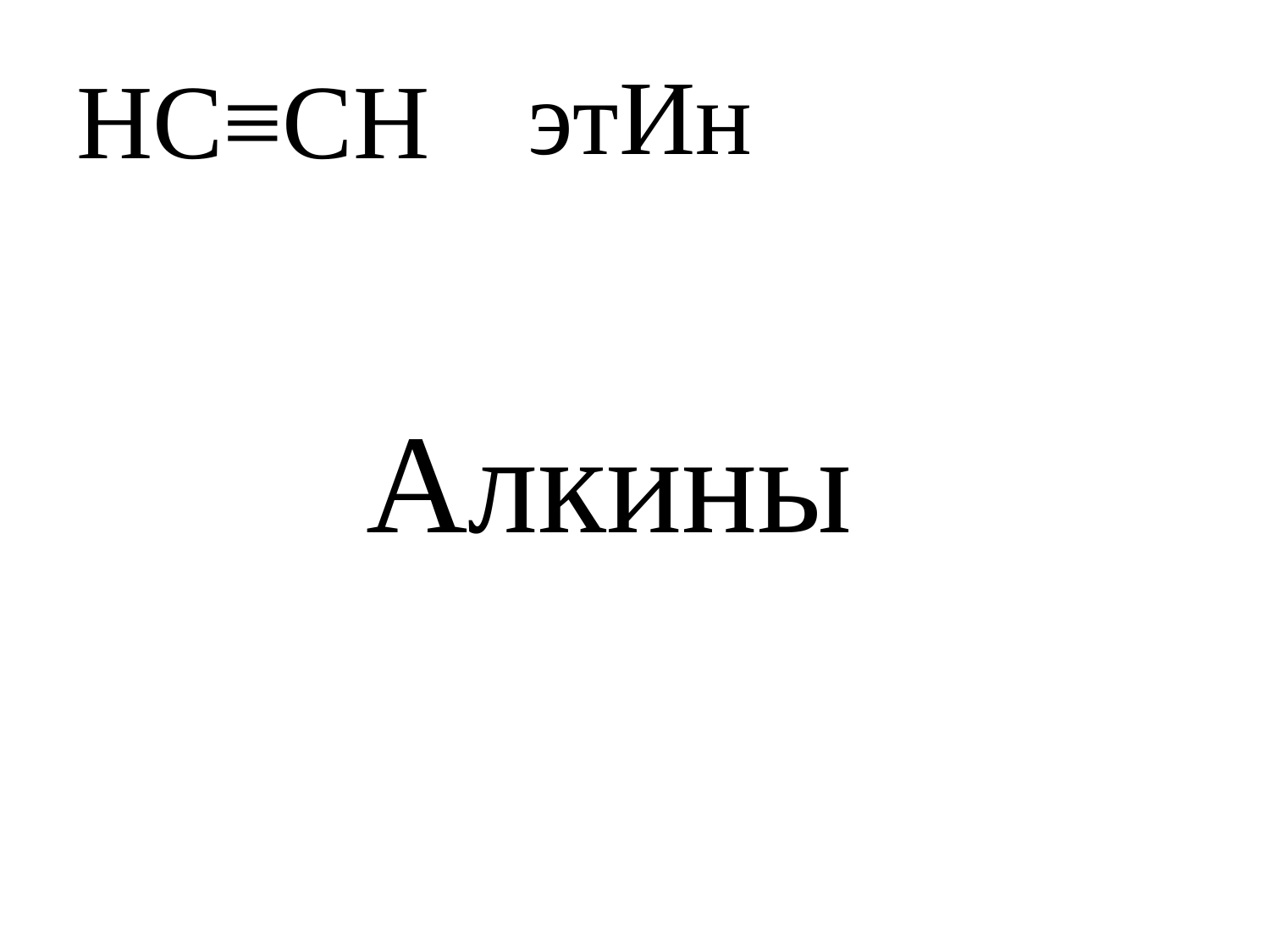

HC≡CH     ?
HC-CH     этАн
HC=CH    этЕн
этИн
Алкины